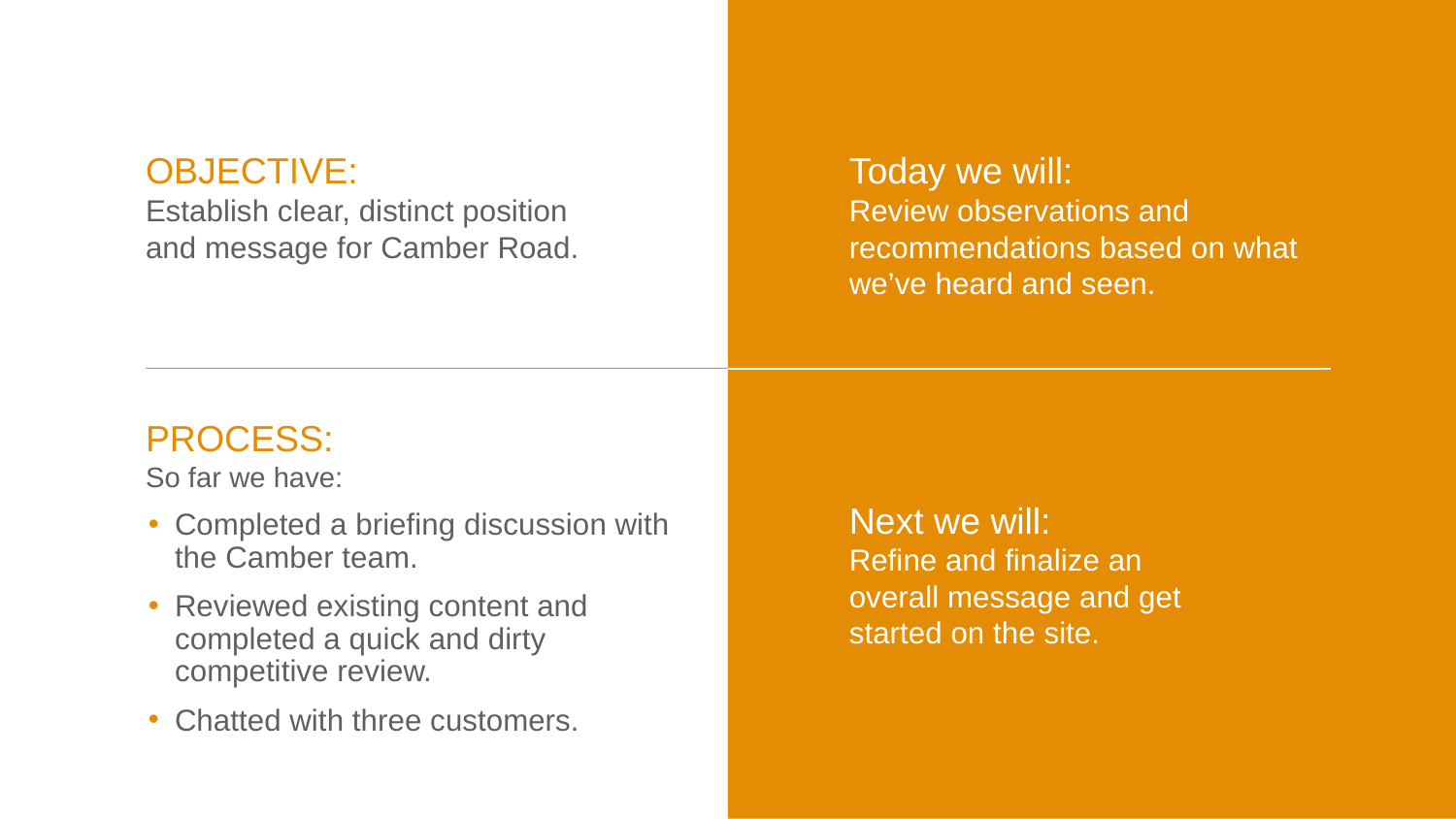

OBJECTIVE:
Establish clear, distinct position and message for Camber Road.
Today we will:
Review observations and recommendations based on what we’ve heard and seen.
PROCESS:
So far we have:
Completed a briefing discussion with the Camber team.
Reviewed existing content and completed a quick and dirty
competitive review.
Chatted with three customers.
Next we will:
Refine and finalize an overall message and get started on the site.